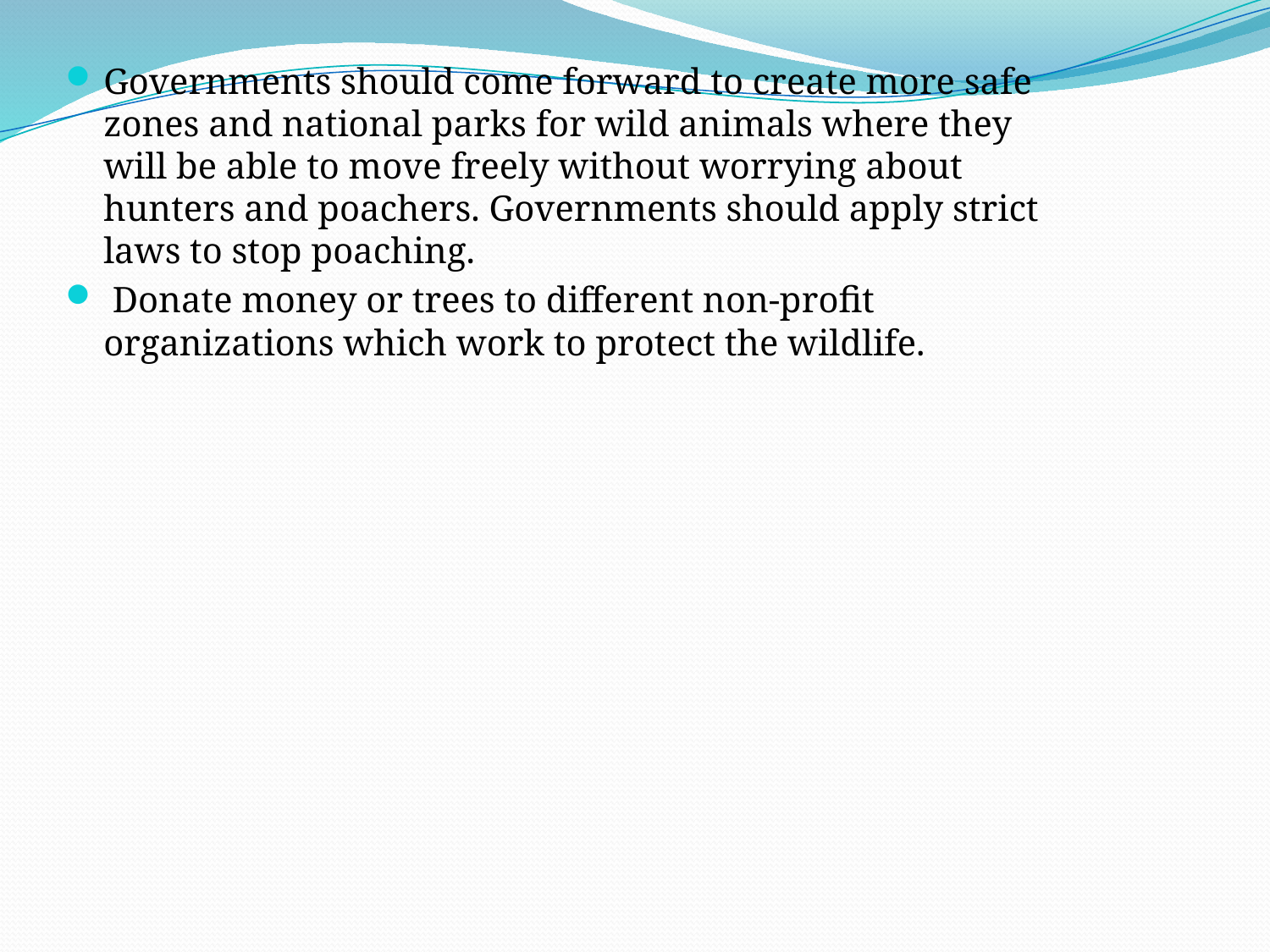

Governments should come forward to create more safe zones and national parks for wild animals where they will be able to move freely without worrying about hunters and poachers. Governments should apply strict laws to stop poaching.
 Donate money or trees to different non-profit organizations which work to protect the wildlife.